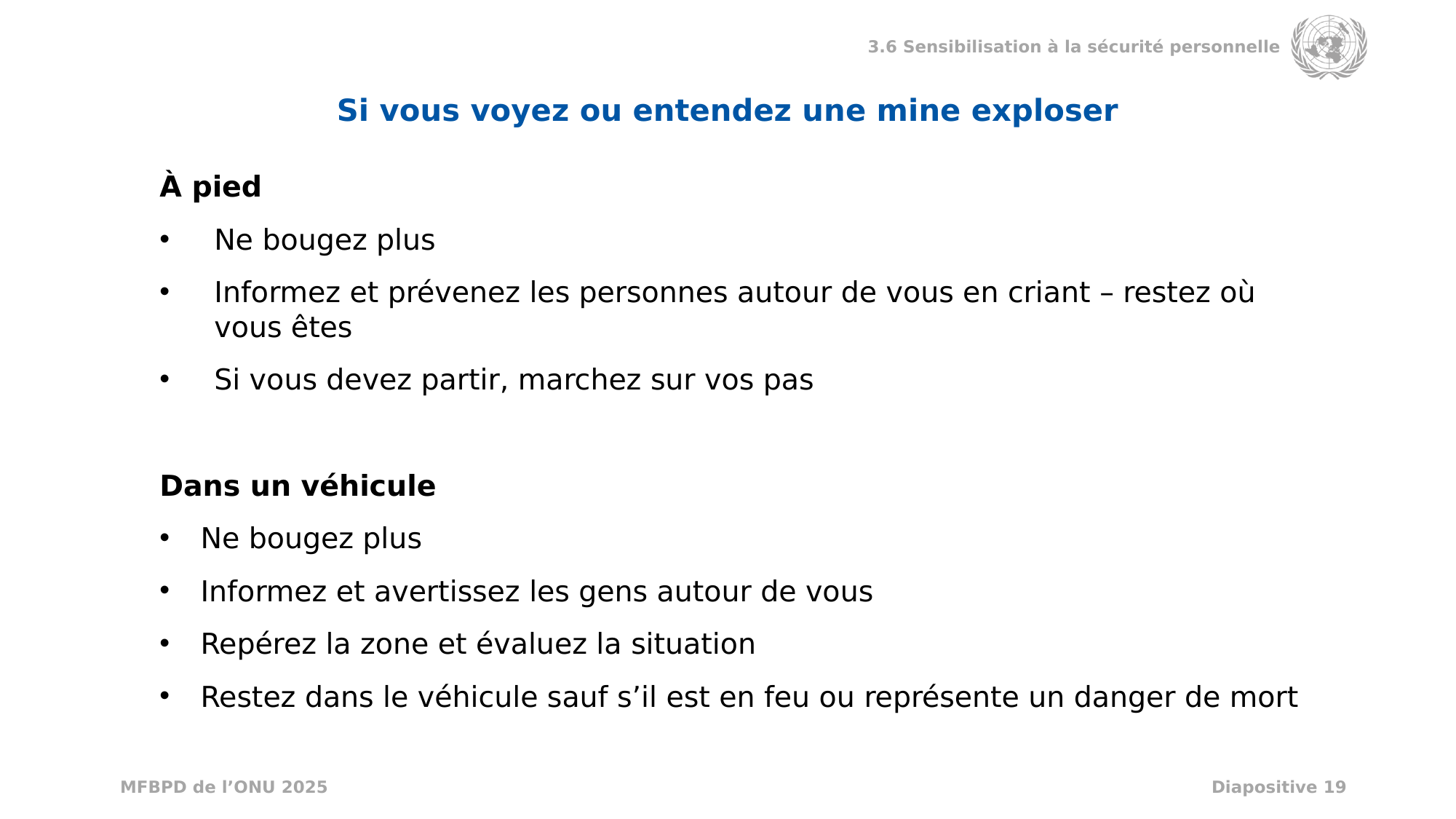

Si vous voyez ou entendez une mine exploser
À pied
Ne bougez plus
Informez et prévenez les personnes autour de vous en criant – restez où vous êtes
Si vous devez partir, marchez sur vos pas

Dans un véhicule
Ne bougez plus
Informez et avertissez les gens autour de vous
Repérez la zone et évaluez la situation
Restez dans le véhicule sauf s’il est en feu ou représente un danger de mort